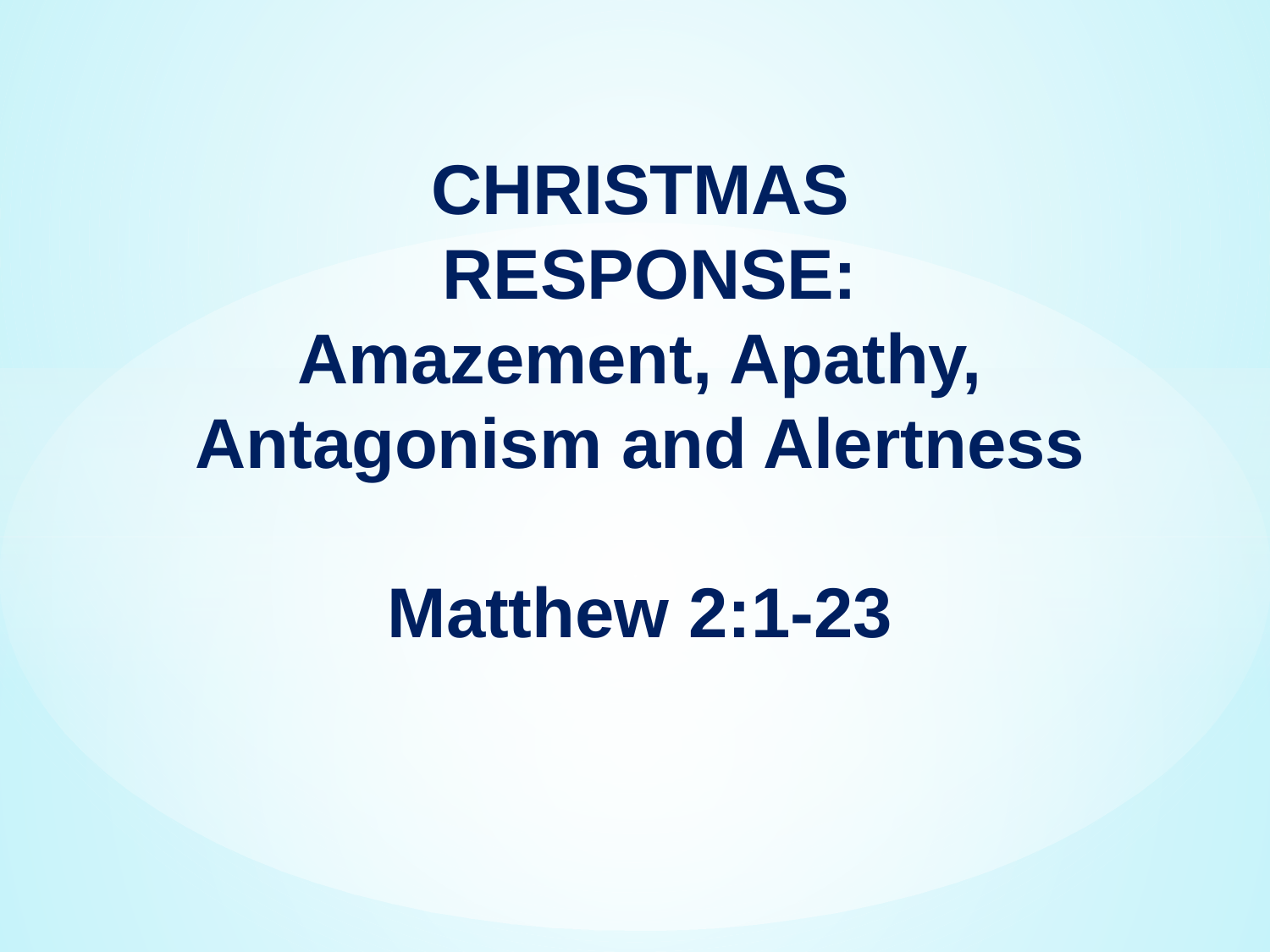

CHRISTMAS
 RESPONSE:
Amazement, Apathy, Antagonism and Alertness

Matthew 2:1-23